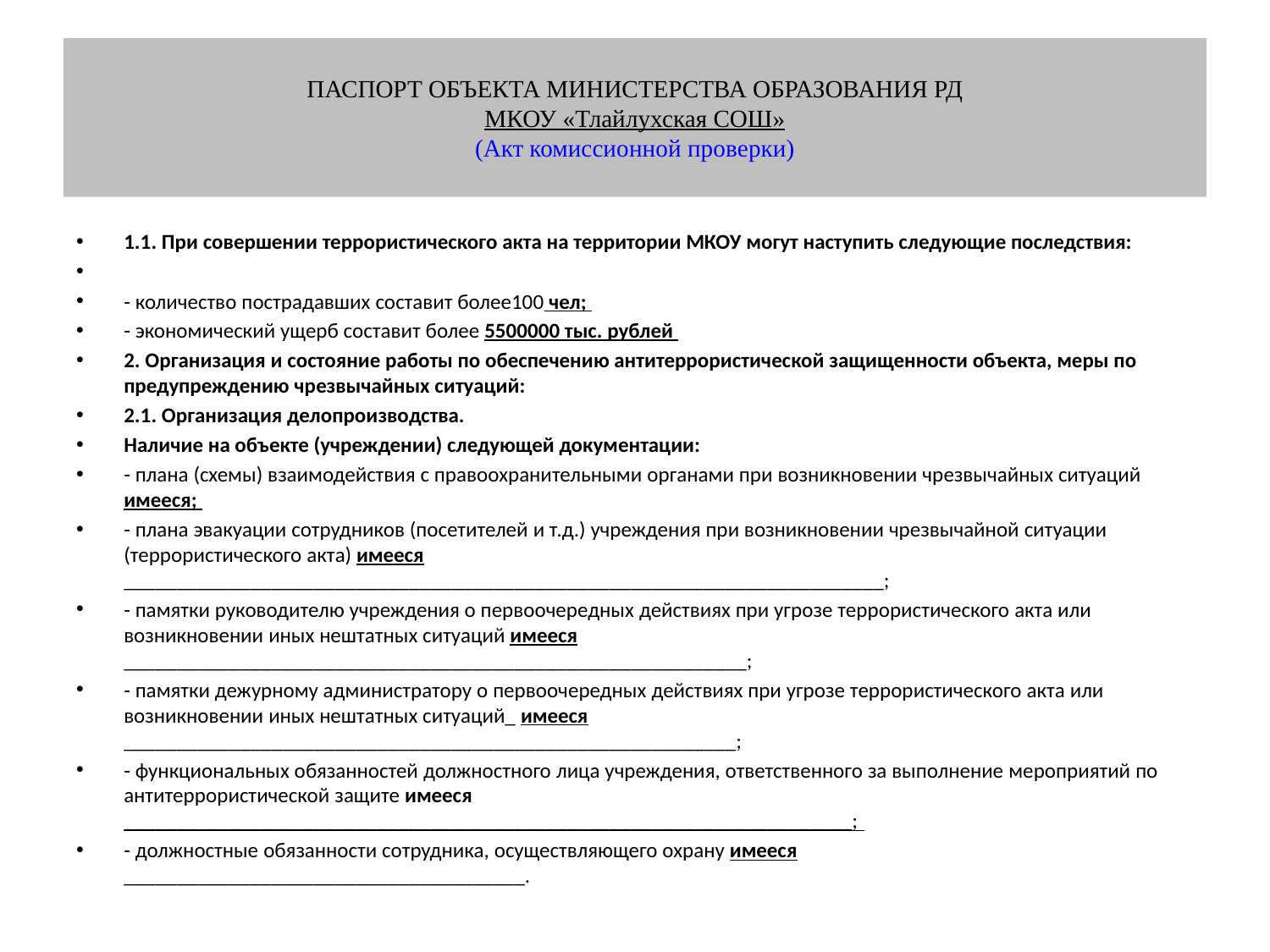

# ПАСПОРТ ОБЪЕКТА МИНИСТЕРСТВА ОБРАЗОВАНИЯ РД МКОУ «Тлайлухская СОШ» (Акт комиссионной проверки)
1.1. При совершении террористического акта на территории МКОУ могут наступить следующие последствия:

- количество пострадавших составит более100 чел;
- экономический ущерб составит более 5500000 тыс. рублей
2. Организация и состояние работы по обеспечению антитеррористической защищенности объекта, меры по предупреждению чрезвычайных ситуаций:
2.1. Организация делопроизводства.
Наличие на объекте (учреждении) следующей документации:
- плана (схемы) взаимодействия с правоохранительными органами при возникновении чрезвычайных ситуаций имееся;
- плана эвакуации сотрудников (посетителей и т.д.) учреждения при возникновении чрезвычайной ситуации (террористического акта) имееся ________________________________________________________________________;
- памятки руководителю учреждения о первоочередных действиях при угрозе террористического акта или возникновении иных нештатных ситуаций имееся ___________________________________________________________;
- памятки дежурному администратору о первоочередных действиях при угрозе террористического акта или возникновении иных нештатных ситуаций_ имееся __________________________________________________________;
- функциональных обязанностей должностного лица учреждения, ответственного за выполнение мероприятий по антитеррористической защите имееся _____________________________________________________________________;
- должностные обязанности сотрудника, осуществляющего охрану имееся ______________________________________.